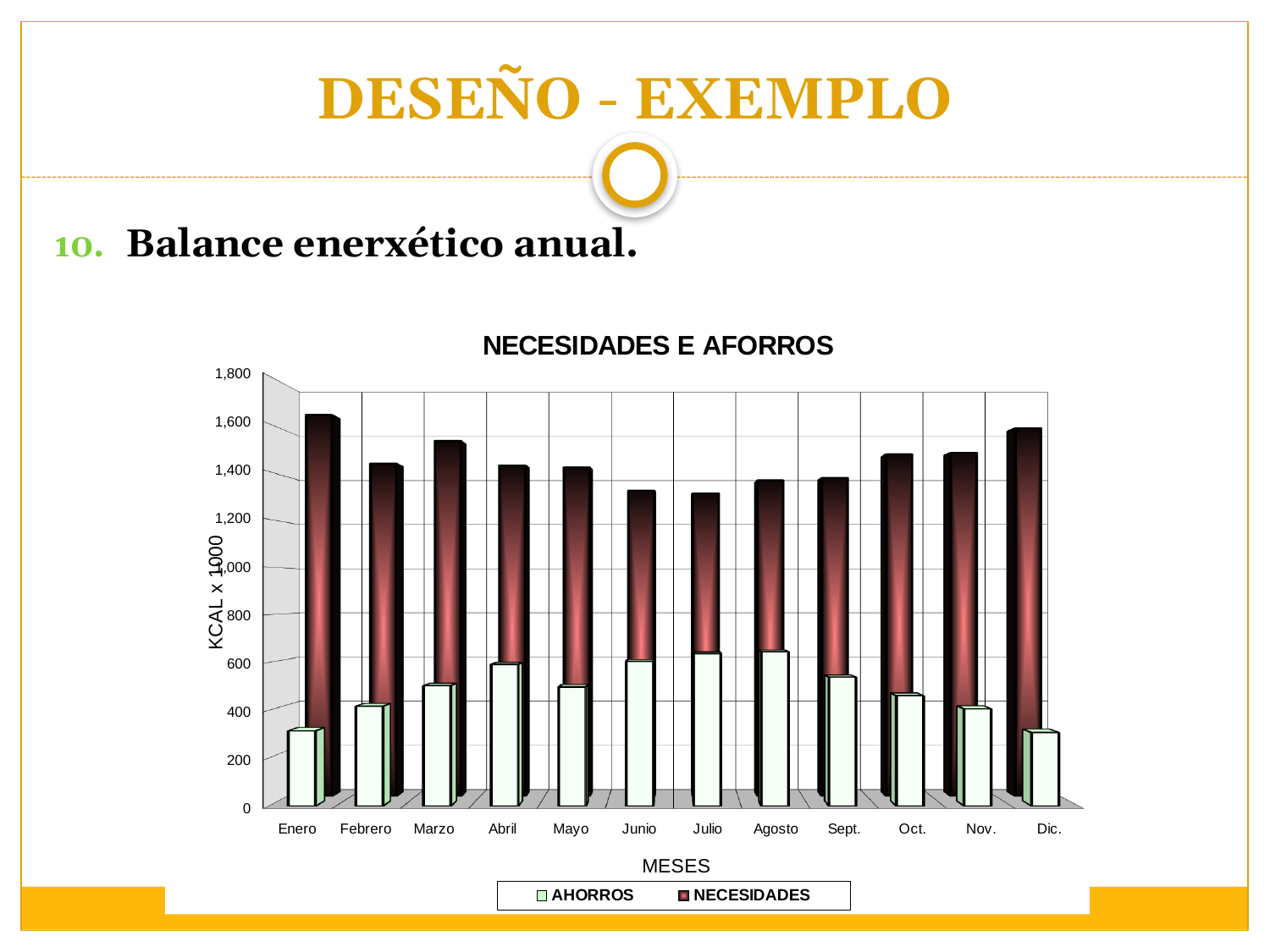

# DESEÑO - EXEMPLO
Balance enerxético anual.

[unsupported chart]